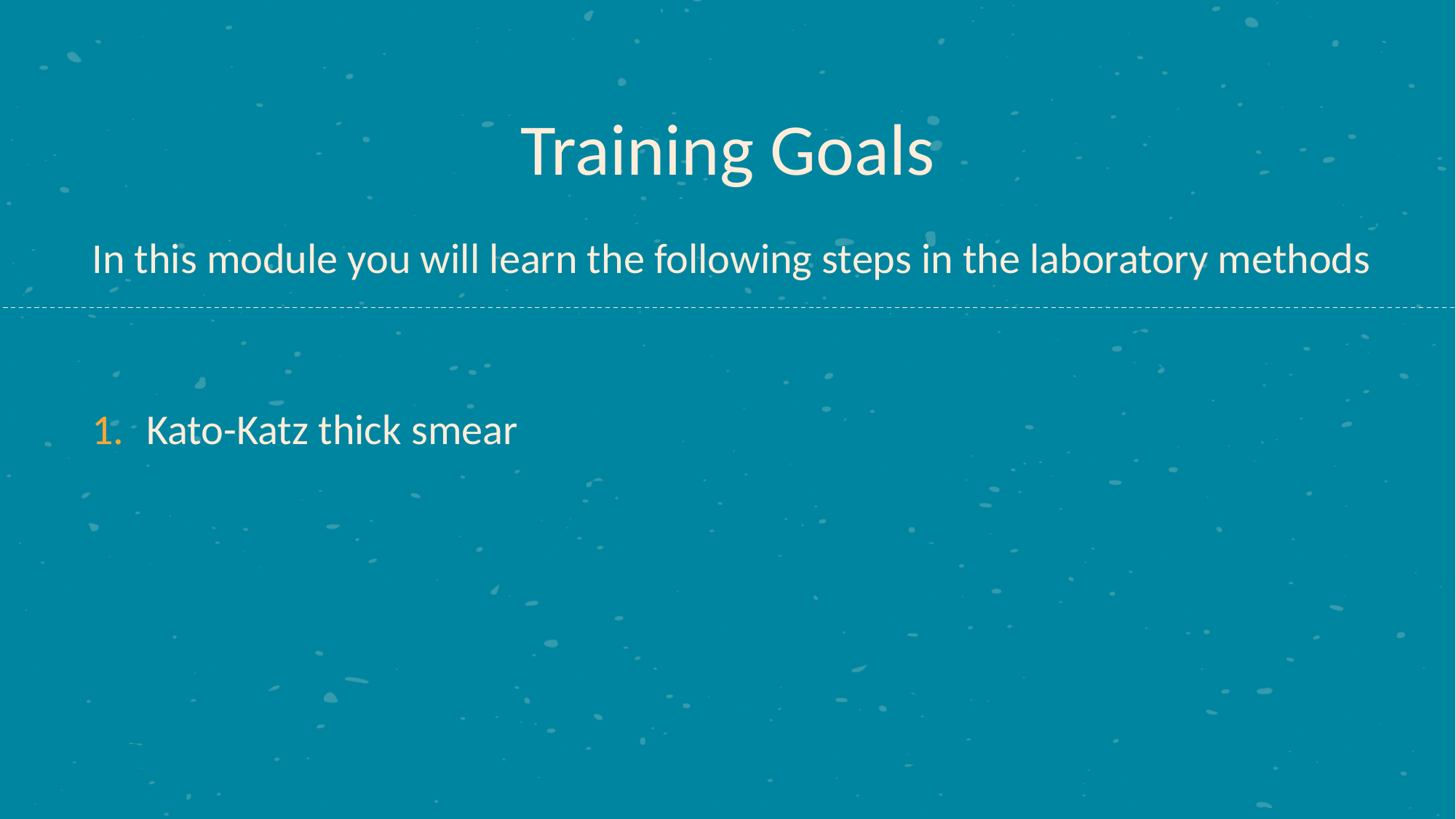

# Training Goals
In this module you will learn the following steps in the laboratory methods

Kato-Katz thick smear